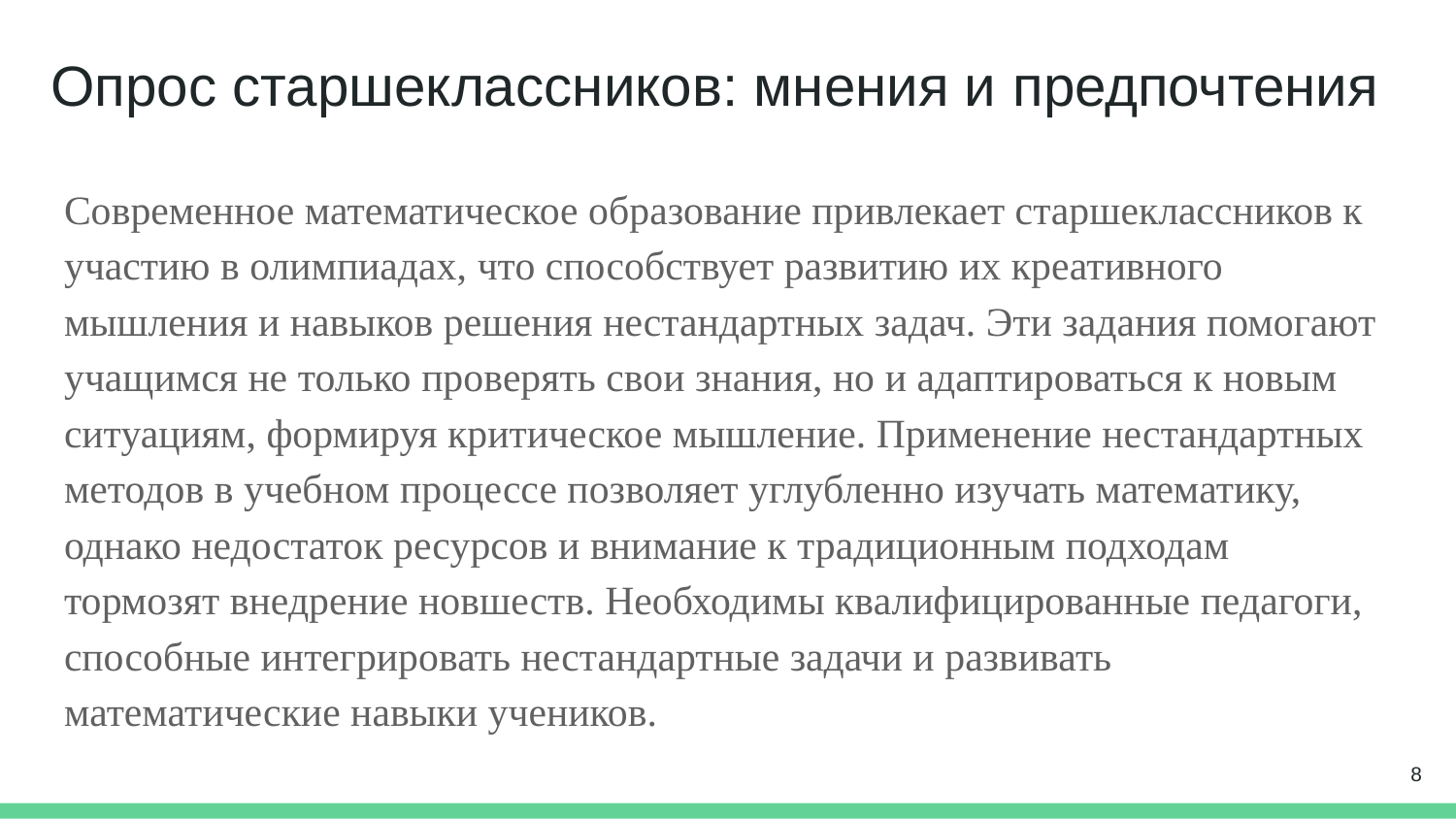

# Опрос старшеклассников: мнения и предпочтения
Современное математическое образование привлекает старшеклассников к участию в олимпиадах, что способствует развитию их креативного мышления и навыков решения нестандартных задач. Эти задания помогают учащимся не только проверять свои знания, но и адаптироваться к новым ситуациям, формируя критическое мышление. Применение нестандартных методов в учебном процессе позволяет углубленно изучать математику, однако недостаток ресурсов и внимание к традиционным подходам тормозят внедрение новшеств. Необходимы квалифицированные педагоги, способные интегрировать нестандартные задачи и развивать математические навыки учеников.
8